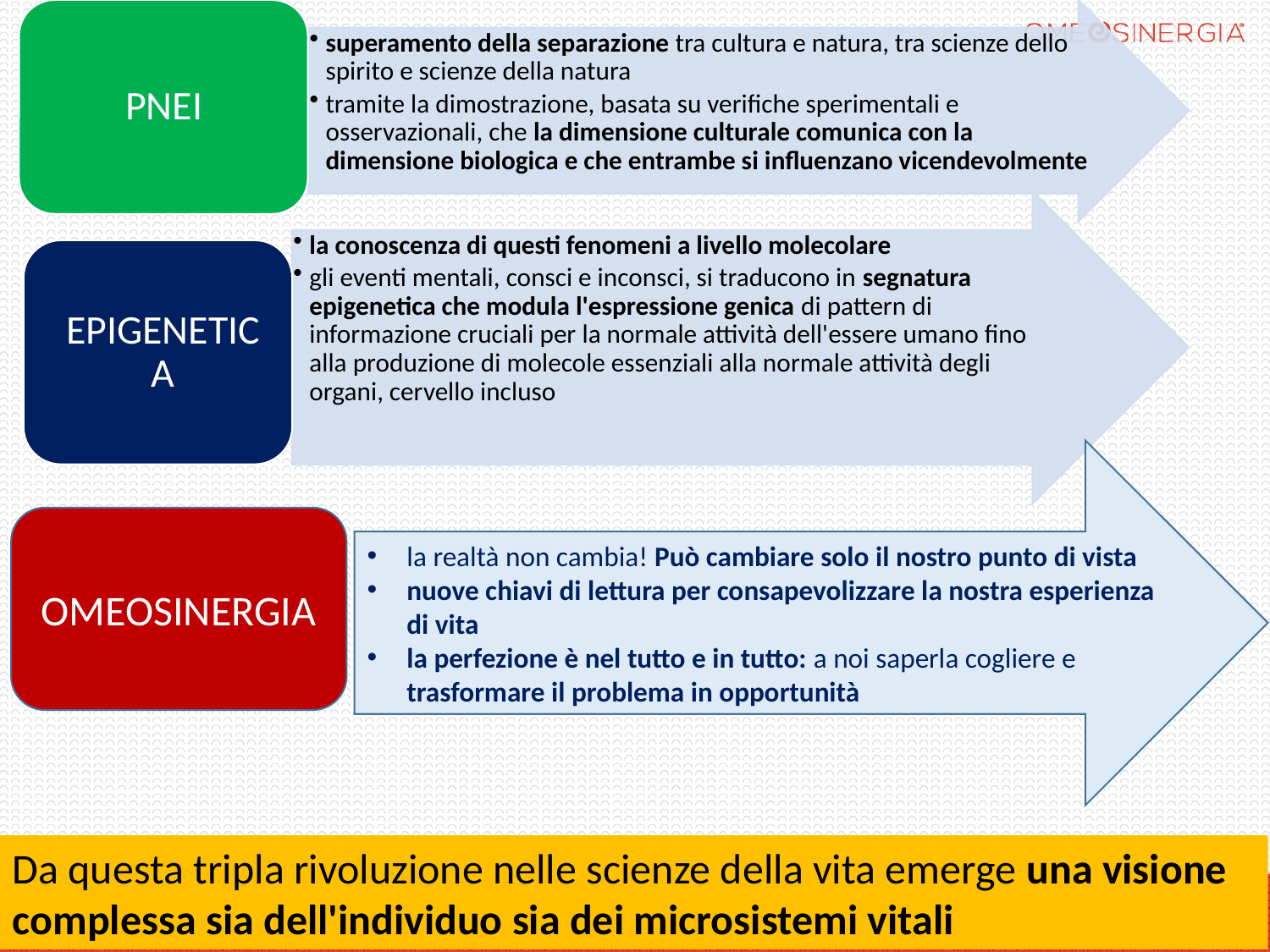

superamento della separazione tra cultura e natura, tra scienze dello spirito e scienze della natura
tramite la dimostrazione, basata su verifiche sperimentali e osservazionali, che la dimensione culturale comu­nica con la dimensione biologica e che entrambe si influenzano vicendevolmente
PNEI
la conoscenza di questi fenomeni a livello molecolare
gli eventi mentali, consci e inconsci, si traducono in segnatura epigenetica che modula l'espressione genica di pattern di informazione cruciali per la normale attività dell'essere umano fino alla produzione di molecole essenziali alla normale attività degli organi, cervello incluso
EPIGENETICA
la realtà non cambia! Può cambiare solo il nostro punto di vista
nuove chiavi di lettura per consapevolizzare la nostra esperienza di vita
la perfezione è nel tutto e in tutto: a noi saperla cogliere e trasformare il problema in opportunità
OMEOSINERGIA
Da questa tripla rivoluzione nelle scienze della vita emerge una visione complessa sia dell'individuo sia dei microsistemi vitali